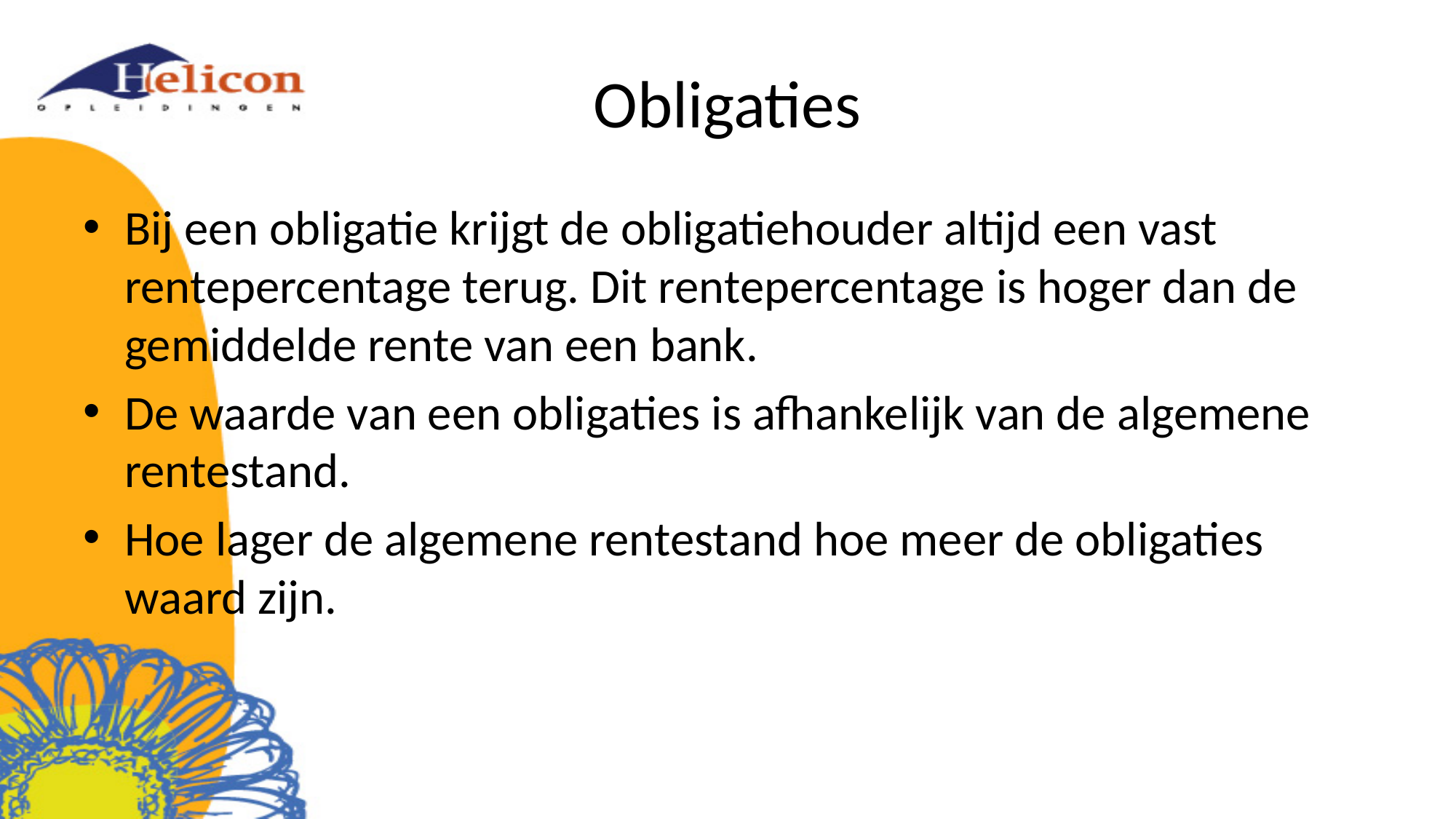

# Obligaties
Bij een obligatie krijgt de obligatiehouder altijd een vast rentepercentage terug. Dit rentepercentage is hoger dan de gemiddelde rente van een bank.
De waarde van een obligaties is afhankelijk van de algemene rentestand.
Hoe lager de algemene rentestand hoe meer de obligaties waard zijn.